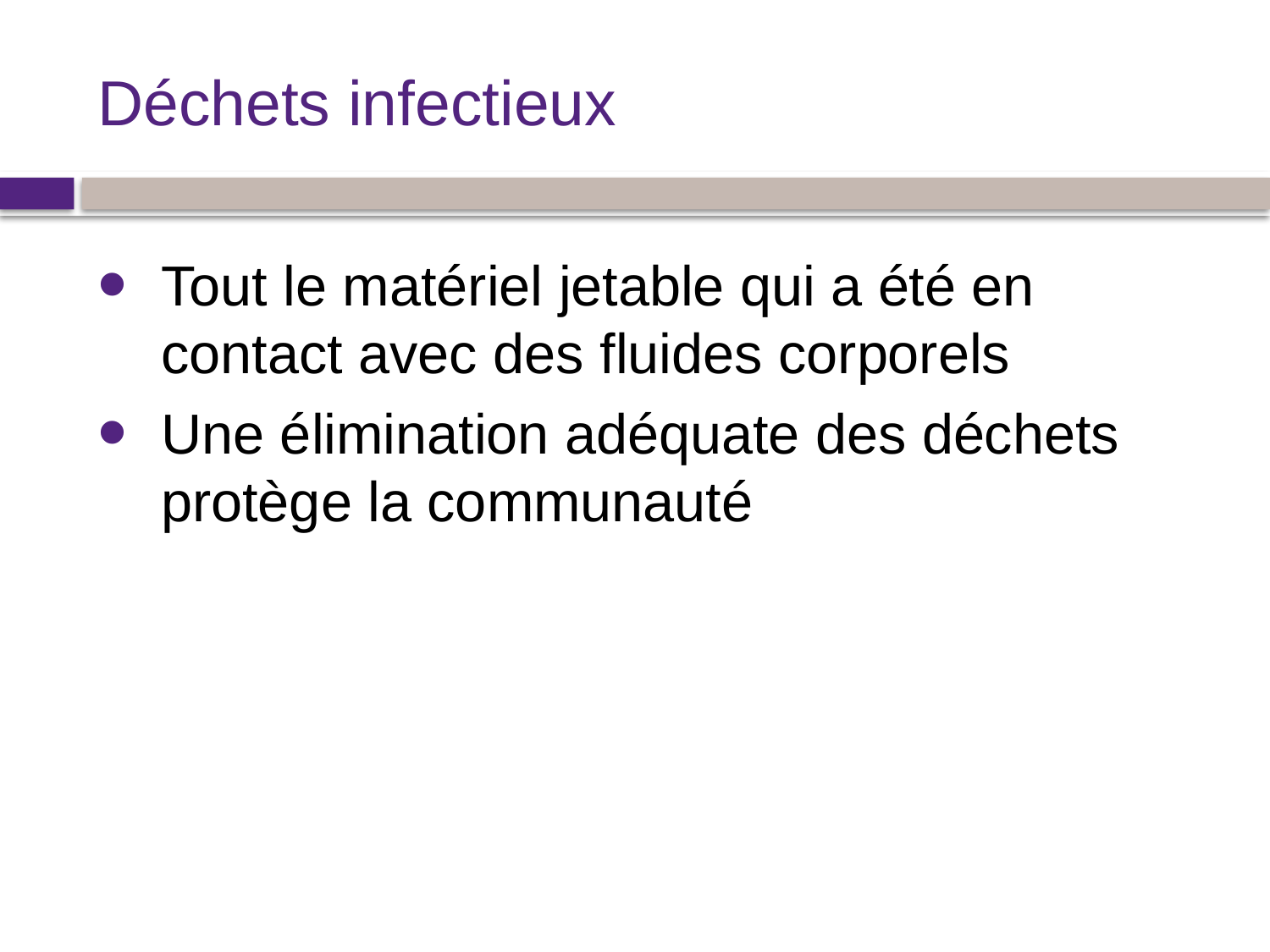

# Déchets infectieux
Tout le matériel jetable qui a été en contact avec des fluides corporels
Une élimination adéquate des déchets protège la communauté